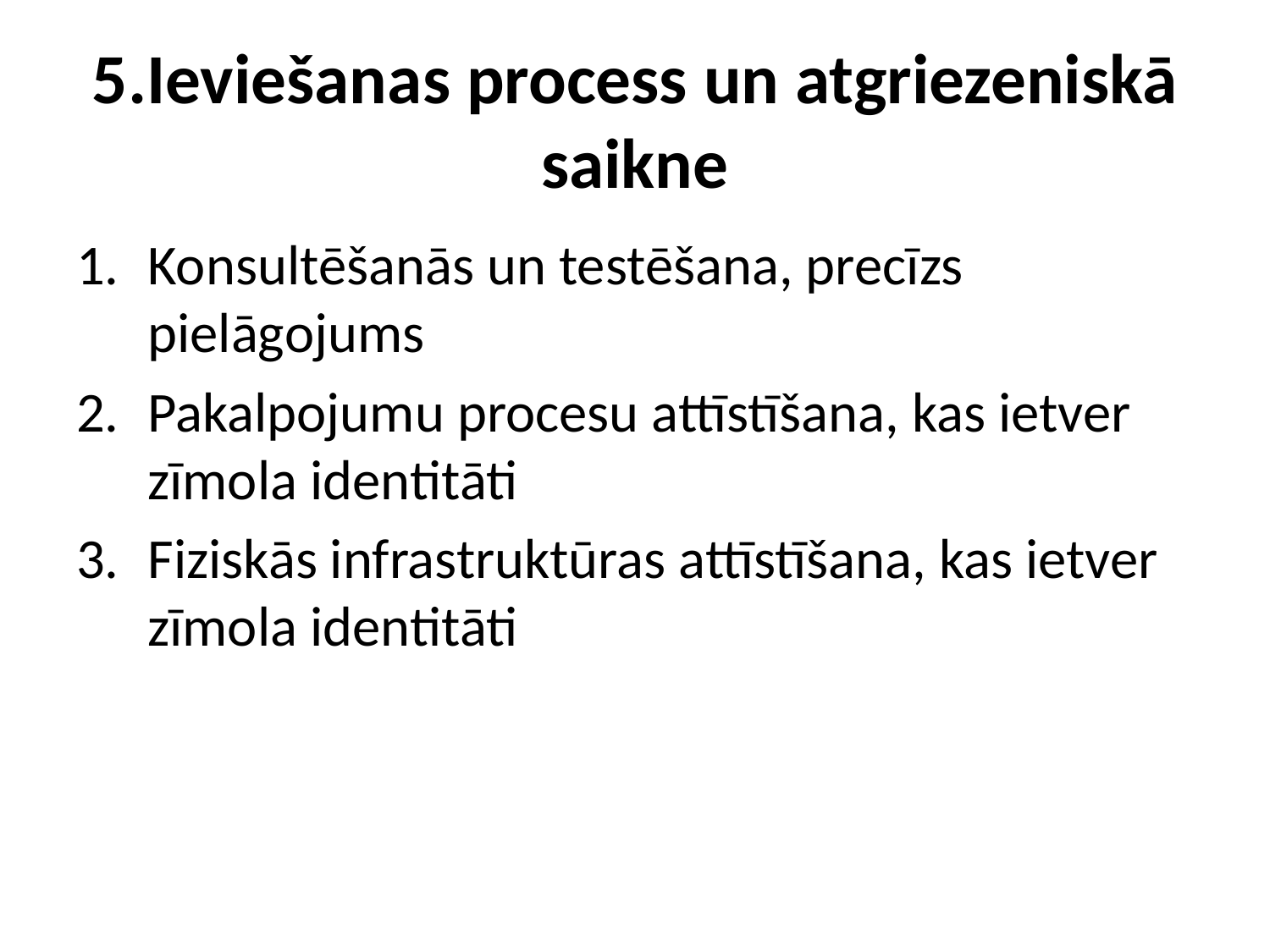

# 5.Ieviešanas process un atgriezeniskā saikne
Konsultēšanās un testēšana, precīzs pielāgojums
Pakalpojumu procesu attīstīšana, kas ietver zīmola identitāti
Fiziskās infrastruktūras attīstīšana, kas ietver zīmola identitāti